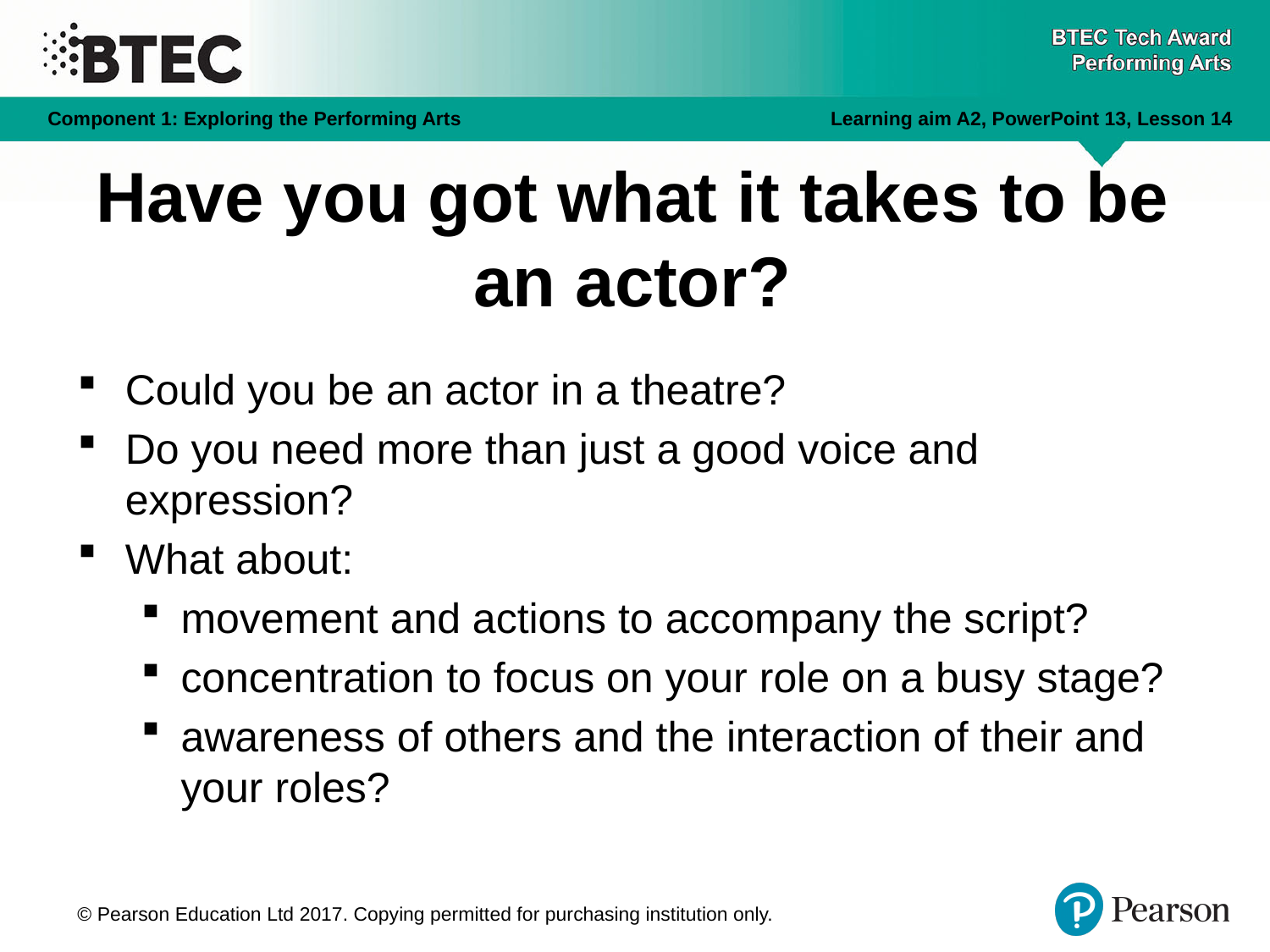

# Have you got what it takes to be an actor?
Could you be an actor in a theatre?
Do you need more than just a good voice and expression?
What about:
movement and actions to accompany the script?
concentration to focus on your role on a busy stage?
awareness of others and the interaction of their and your roles?

© Pearson Education Ltd 2017. Copying permitted for purchasing institution only.